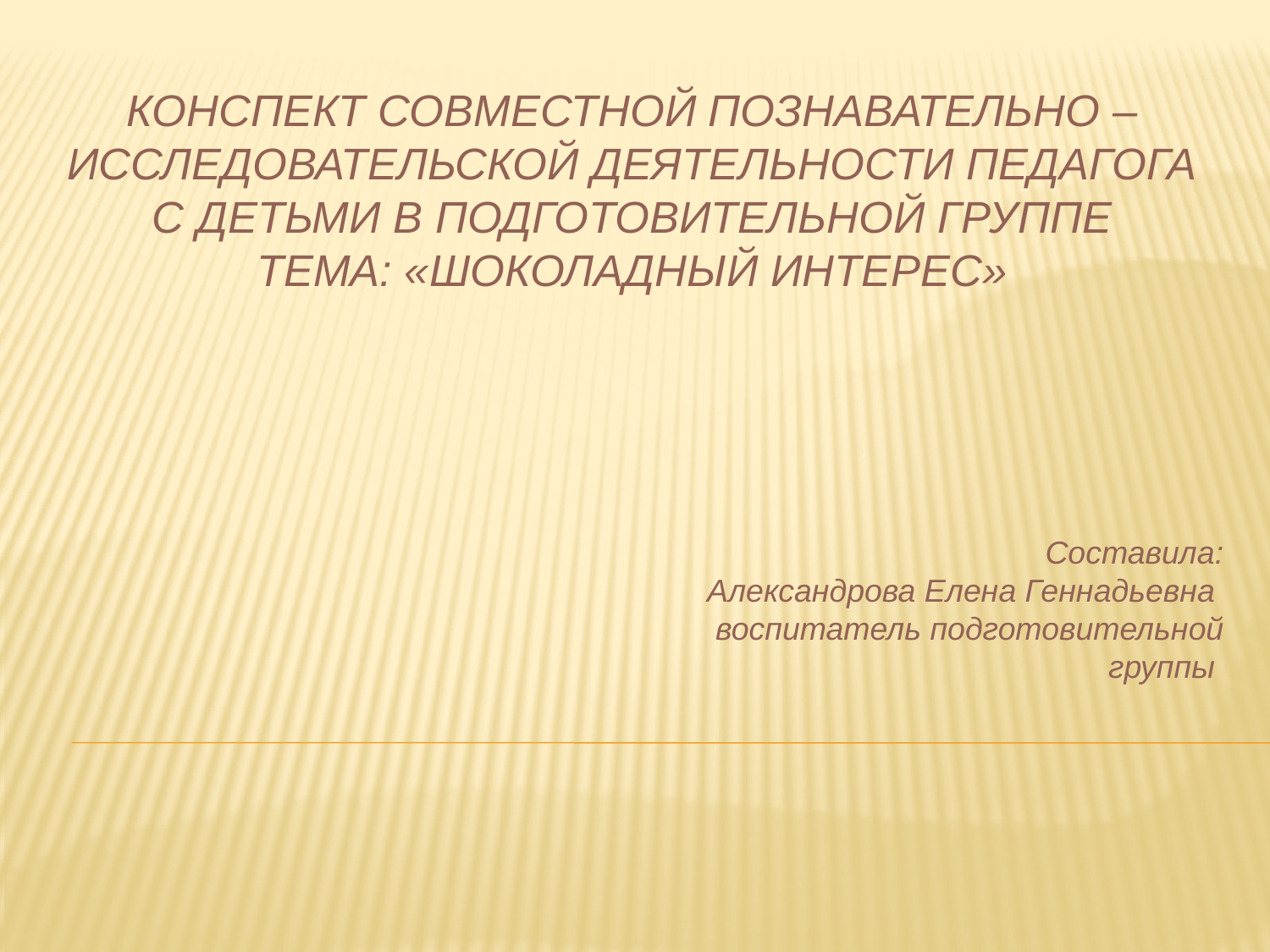

# Конспект совместной познавательно – исследовательской деятельности педагога с детьми в подготовительной группе Тема: «Шоколадный интерес»
Составила:
Александрова Елена Геннадьевна
воспитатель подготовительной группы